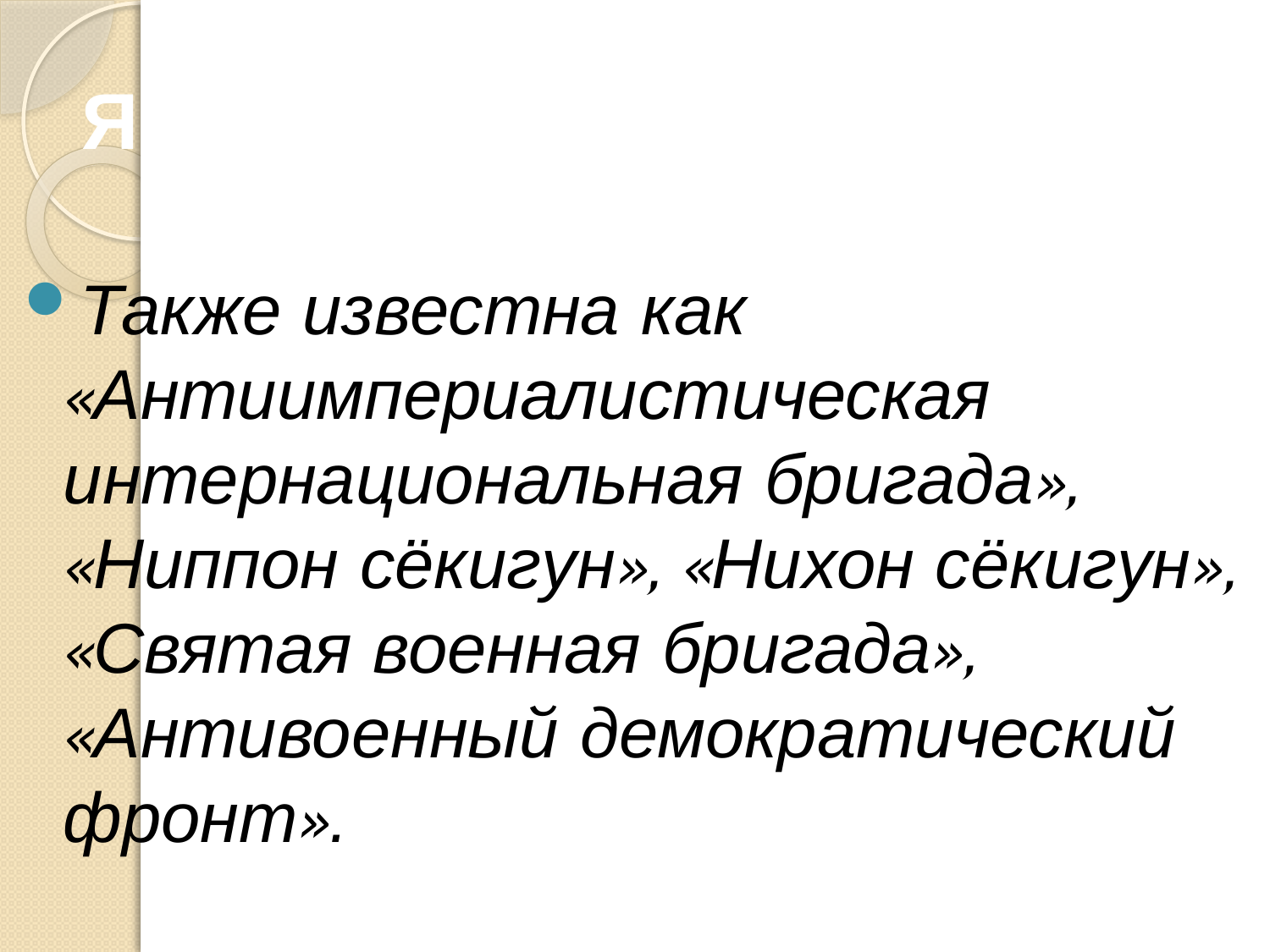

# Японская Красная армия
Также известна как «Антиимпериалистическая интернациональная бригада», «Ниппон сёкигун», «Нихон сёкигун», «Святая военная бригада», «Антивоенный демократический фронт».